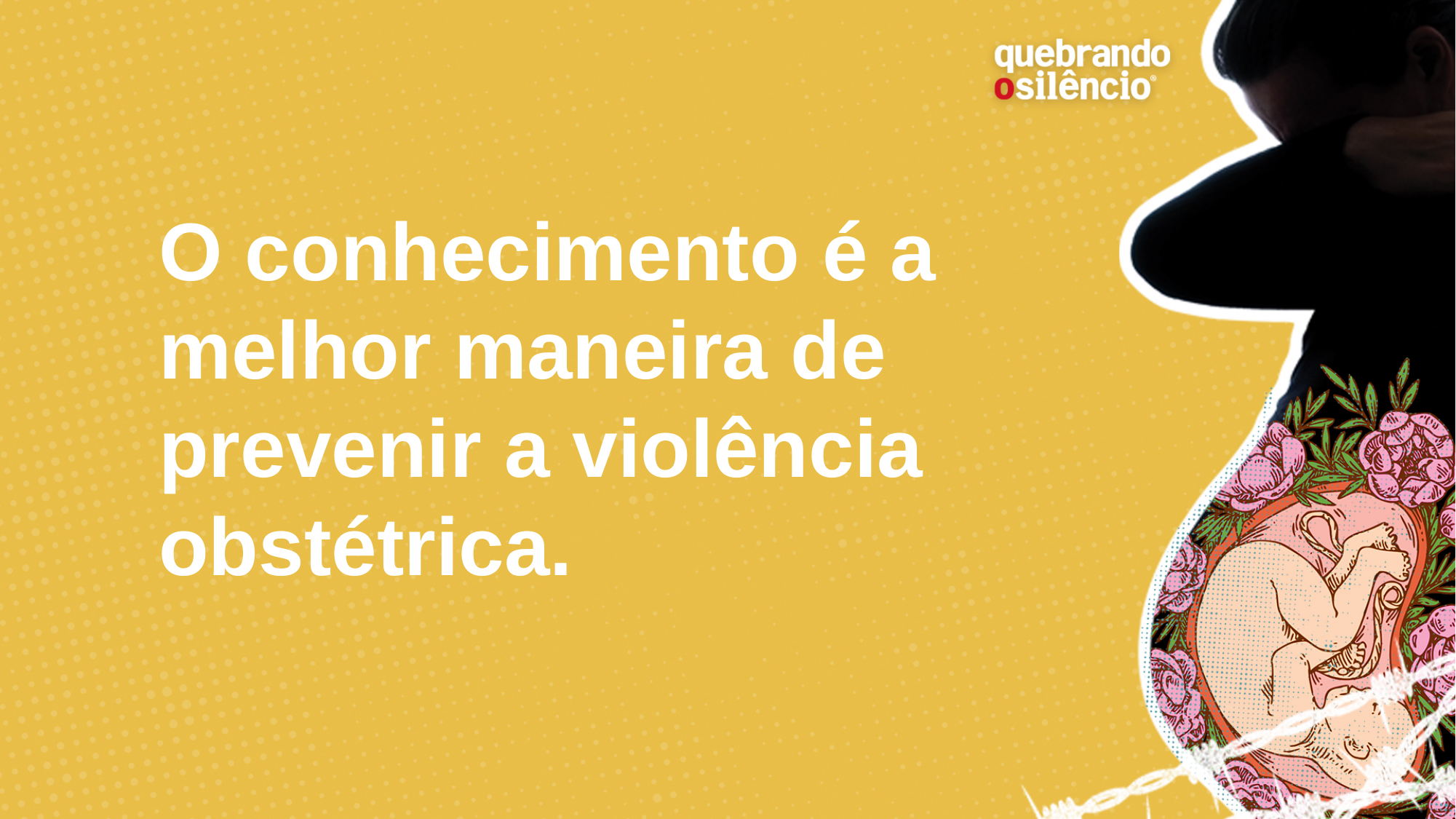

# O conhecimento é a melhor maneira de prevenir a violência obstétrica.